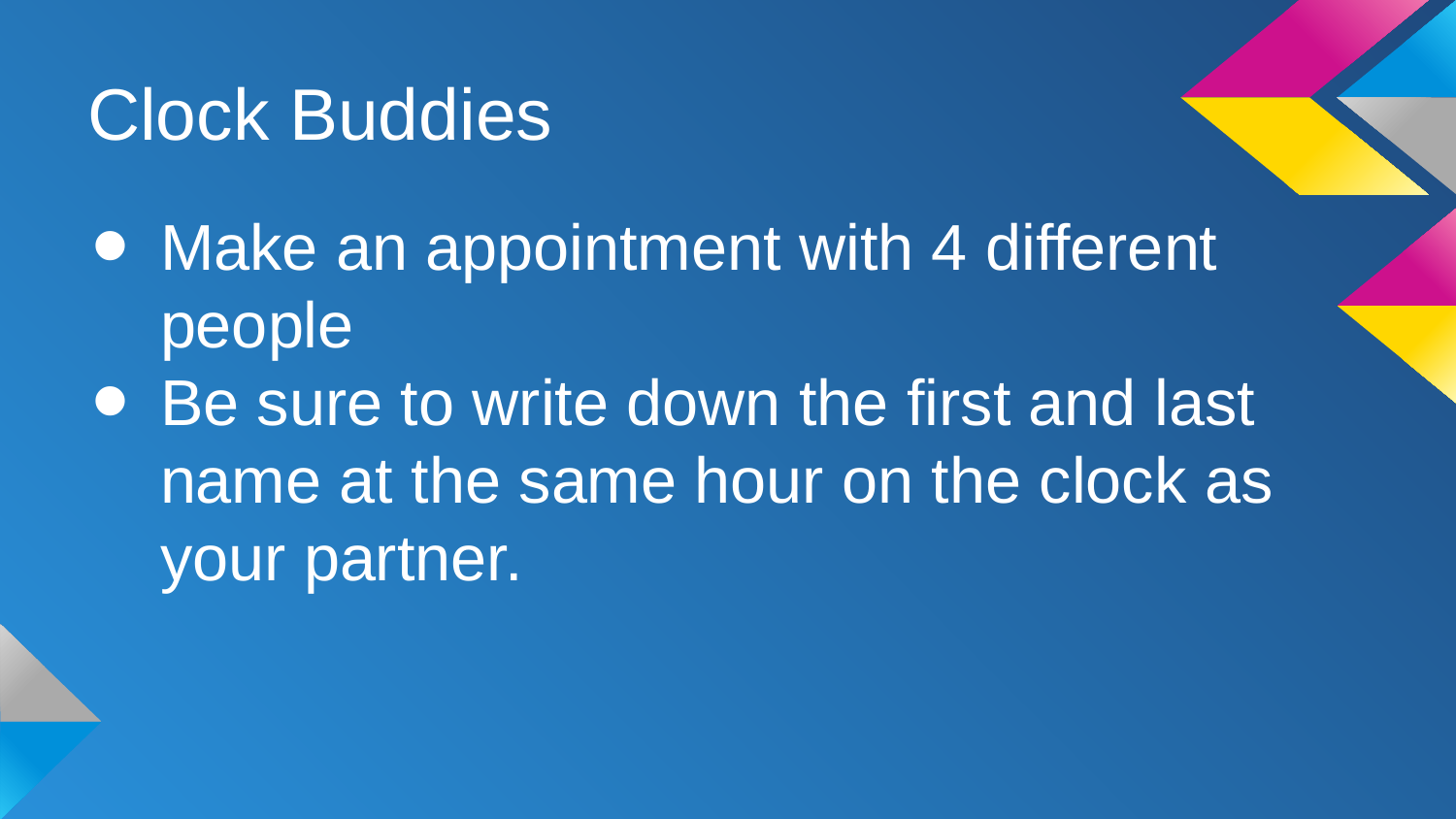

# Clock Buddies
Make an appointment with 4 different people
Be sure to write down the first and last name at the same hour on the clock as your partner.